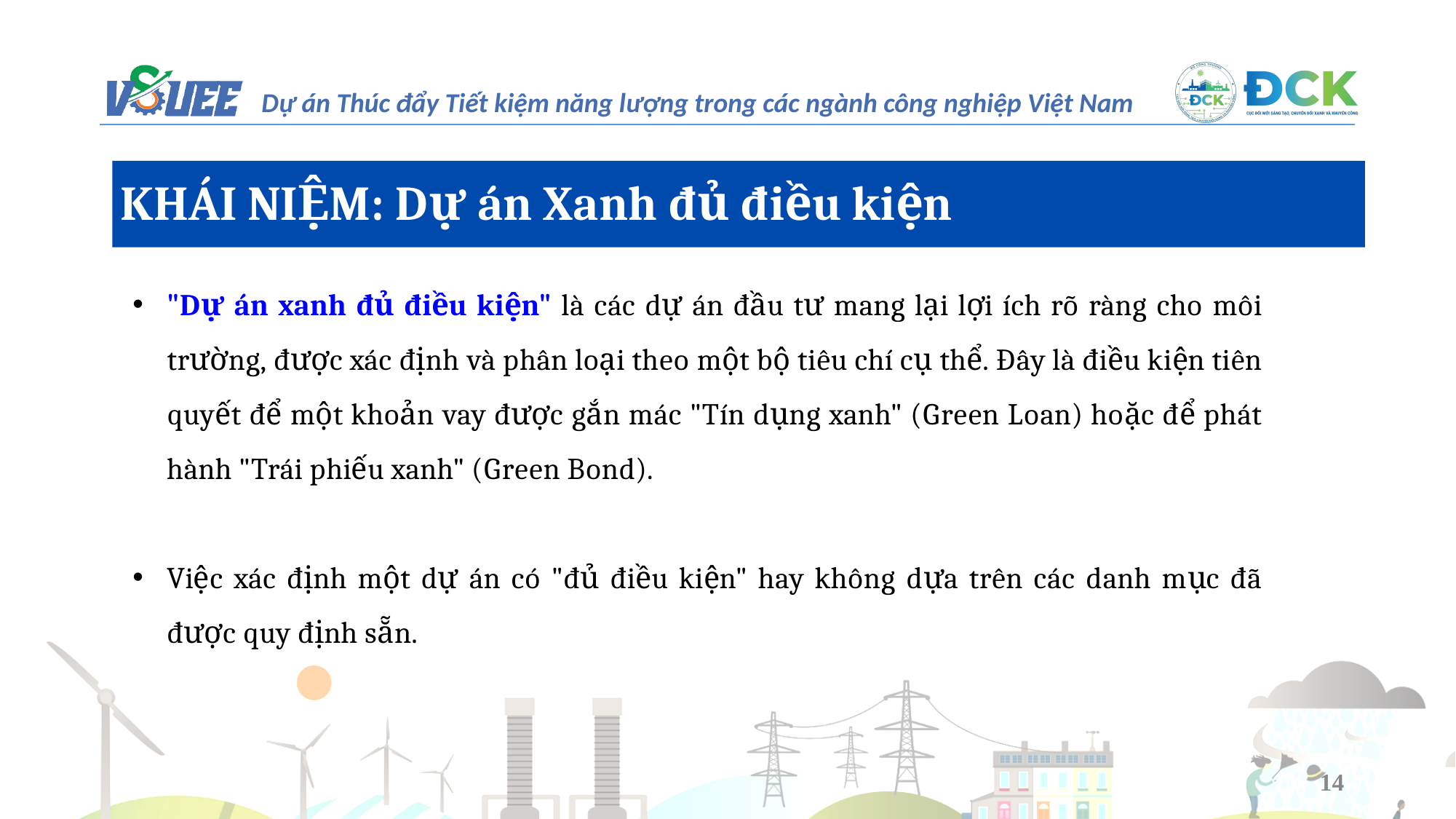

KHÁI NIỆM: Dự án Xanh đủ điều kiện
"Dự án xanh đủ điều kiện" là các dự án đầu tư mang lại lợi ích rõ ràng cho môi trường, được xác định và phân loại theo một bộ tiêu chí cụ thể. Đây là điều kiện tiên quyết để một khoản vay được gắn mác "Tín dụng xanh" (Green Loan) hoặc để phát hành "Trái phiếu xanh" (Green Bond).

Việc xác định một dự án có "đủ điều kiện" hay không dựa trên các danh mục đã được quy định sẵn.
14